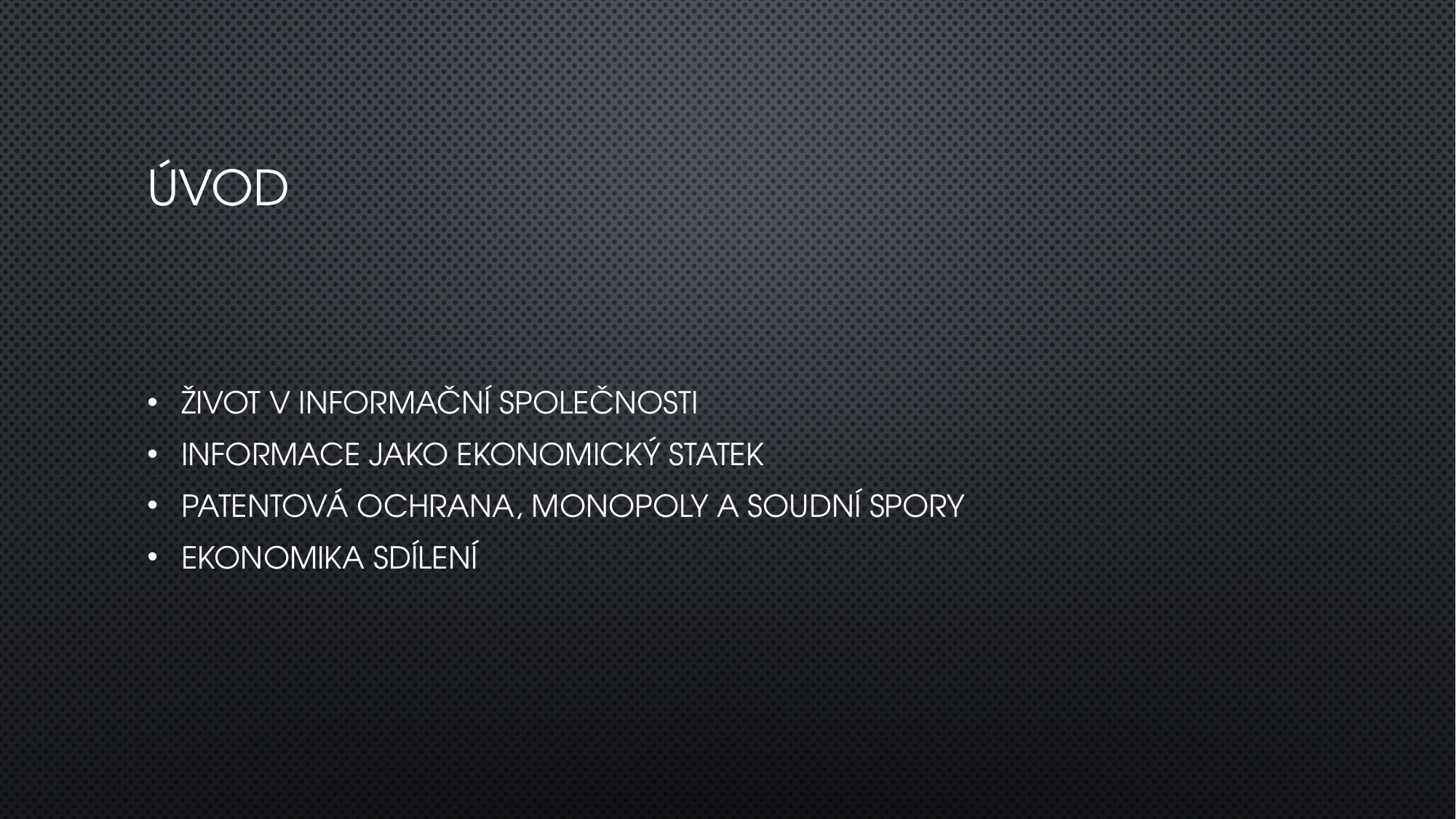

# Úvod
Život v informační společnosti
Informace jako ekonomický statek
Patentová ochrana, monopoly a soudní spory
Ekonomika sdílení